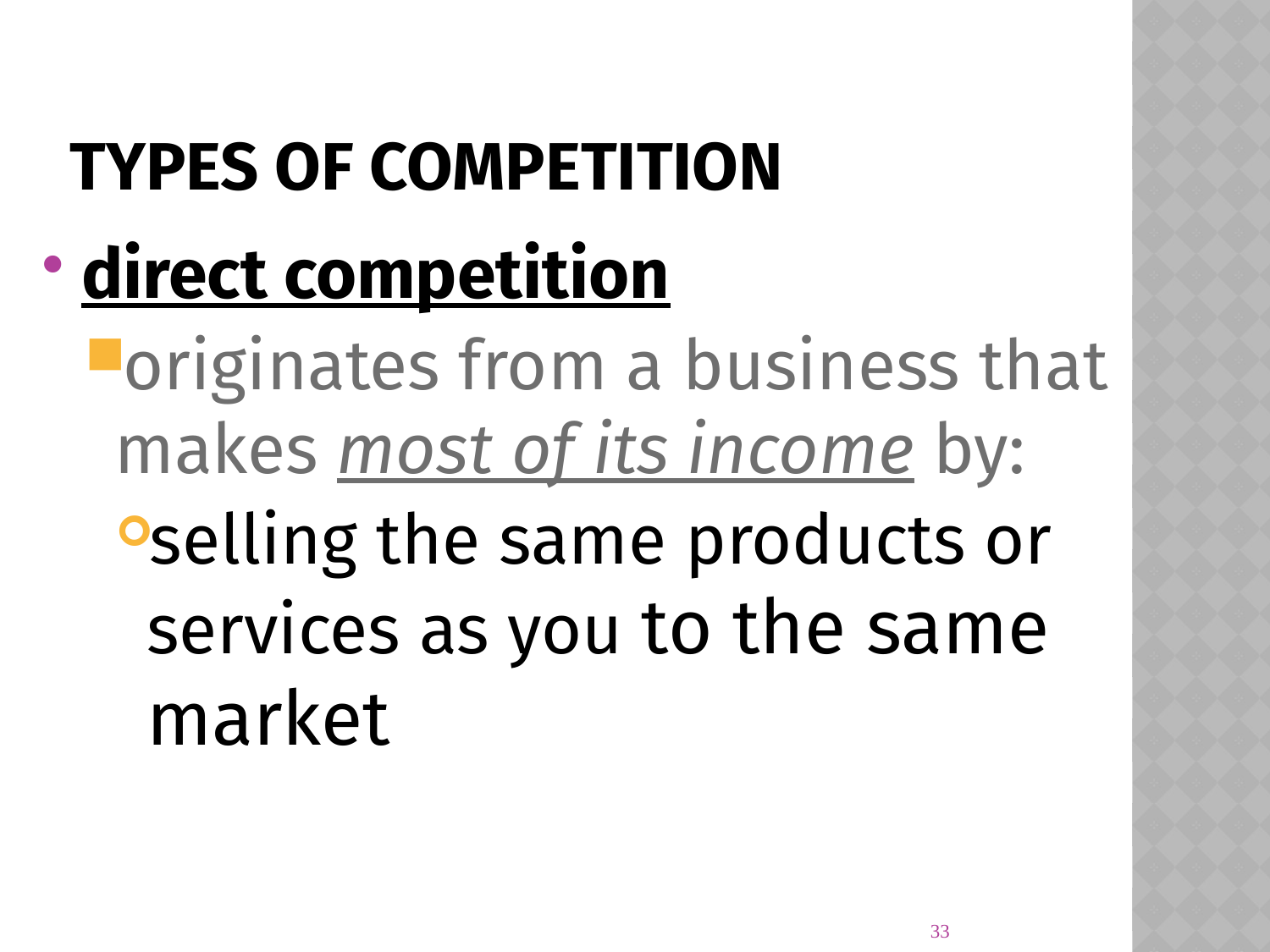

# Types of Competition
direct competition
originates from a business that makes most of its income by:
selling the same products or services as you to the same market
33